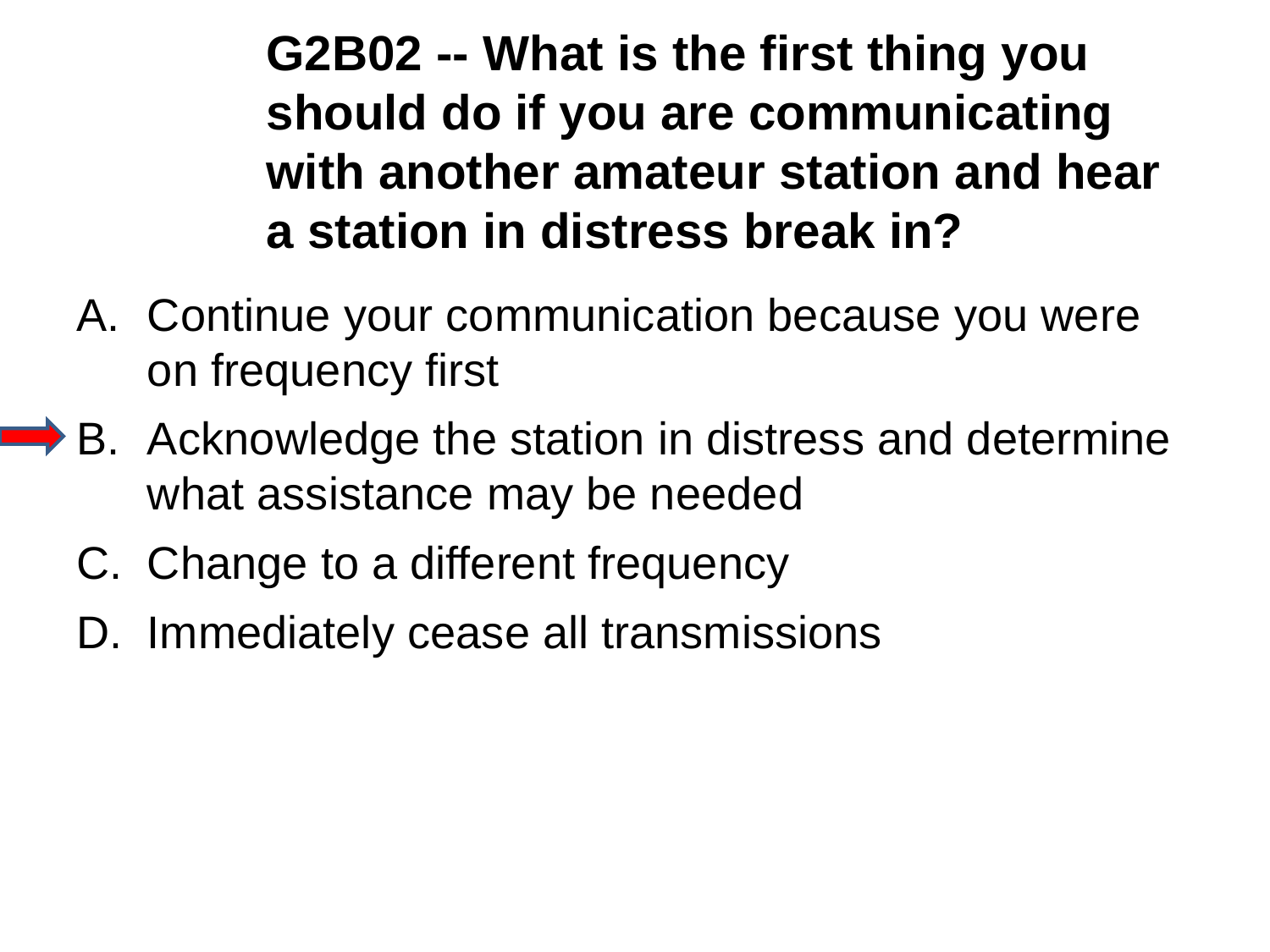

G2B02 -- What is the first thing you should do if you are communicating with another amateur station and hear a station in distress break in?
A.	Continue your communication because you were on frequency first
B.	Acknowledge the station in distress and determine what assistance may be needed
C.	Change to a different frequency
D.	Immediately cease all transmissions